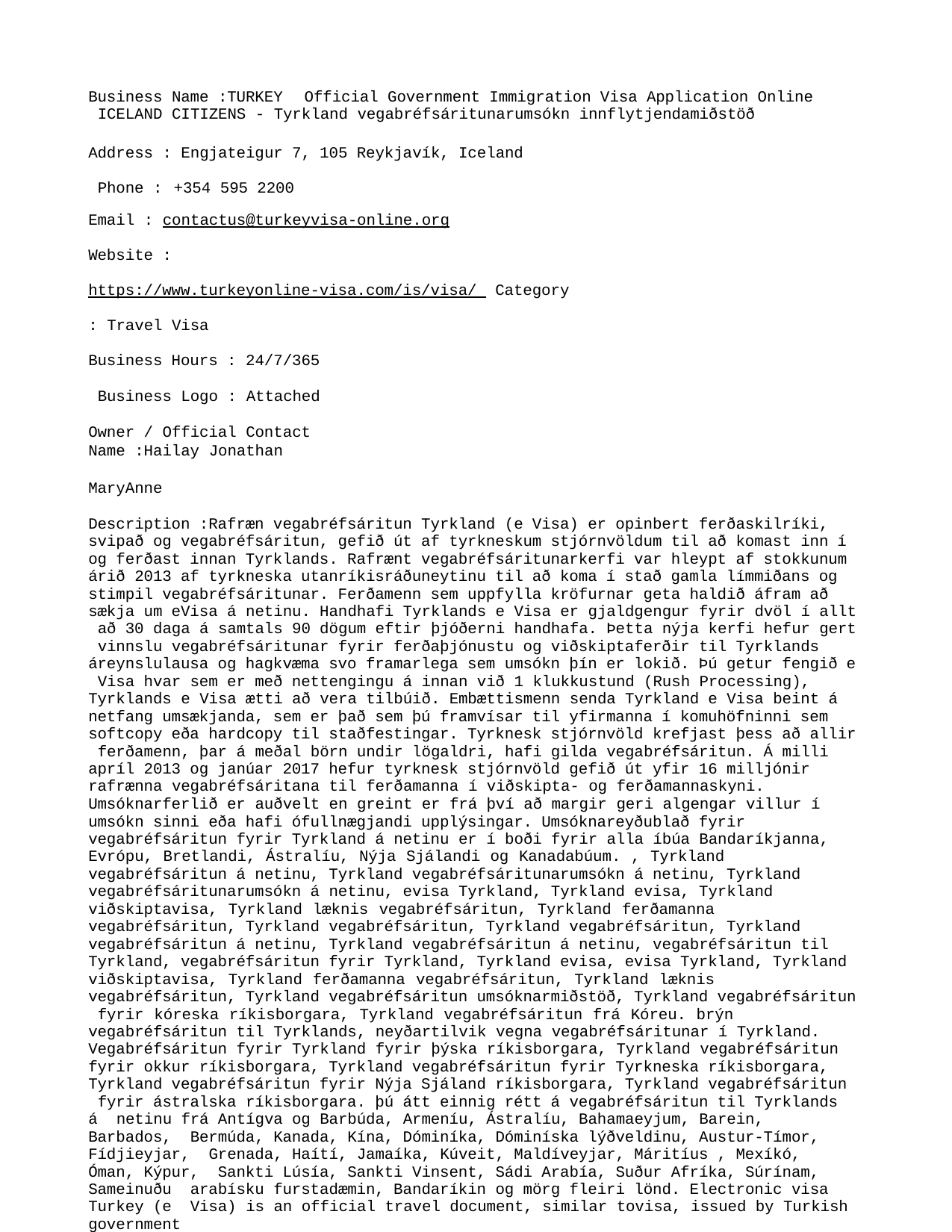

Business Name :TURKEY	Official Government Immigration Visa Application Online  ICELAND CITIZENS - Tyrkland vegabréfsáritunarumsókn innflytjendamiðstöð
Address : Engjateigur 7, 105 Reykjavík, Iceland  Phone :	+354 595 2200
Email : contactus@turkeyvisa-online.org
Website : https://www.turkeyonline-visa.com/is/visa/  Category : Travel Visa
Business Hours : 24/7/365  Business Logo : Attached

Owner / Official Contact Name :Hailay Jonathan	MaryAnne

Description :Rafræn vegabréfsáritun Tyrkland (e Visa) er opinbert ferðaskilríki,  svipað og vegabréfsáritun, gefið út af tyrkneskum stjórnvöldum til að komast inn í  og ferðast innan Tyrklands. Rafrænt vegabréfsáritunarkerfi var hleypt af stokkunum  árið 2013 af tyrkneska utanríkisráðuneytinu til að koma í stað gamla límmiðans og  stimpil vegabréfsáritunar. Ferðamenn sem uppfylla kröfurnar geta haldið áfram að  sækja um eVisa á netinu. Handhafi Tyrklands e Visa er gjaldgengur fyrir dvöl í allt  að 30 daga á samtals 90 dögum eftir þjóðerni handhafa. Þetta nýja kerfi hefur gert  vinnslu vegabréfsáritunar fyrir ferðaþjónustu og viðskiptaferðir til Tyrklands  áreynslulausa og hagkvæma svo framarlega sem umsókn þín er lokið. Þú getur fengið e  Visa hvar sem er með nettengingu á innan við 1 klukkustund (Rush Processing),  Tyrklands e Visa ætti að vera tilbúið. Embættismenn senda Tyrkland e Visa beint á  netfang umsækjanda, sem er það sem þú framvísar til yfirmanna í komuhöfninni sem  softcopy eða hardcopy til staðfestingar. Tyrknesk stjórnvöld krefjast þess að allir  ferðamenn, þar á meðal börn undir lögaldri, hafi gilda vegabréfsáritun. Á milli  apríl 2013 og janúar 2017 hefur tyrknesk stjórnvöld gefið út yfir 16 milljónir  rafrænna vegabréfsáritana til ferðamanna í viðskipta- og ferðamannaskyni.
Umsóknarferlið er auðvelt en greint er frá því að margir geri algengar villur í
umsókn sinni eða hafi ófullnægjandi upplýsingar. Umsóknareyðublað fyrir  vegabréfsáritun fyrir Tyrkland á netinu er í boði fyrir alla íbúa Bandaríkjanna,  Evrópu, Bretlandi, Ástralíu, Nýja Sjálandi og Kanadabúum. , Tyrkland  vegabréfsáritun á netinu, Tyrkland vegabréfsáritunarumsókn á netinu, Tyrkland  vegabréfsáritunarumsókn á netinu, evisa Tyrkland, Tyrkland evisa, Tyrkland  viðskiptavisa, Tyrkland læknis vegabréfsáritun, Tyrkland ferðamanna  vegabréfsáritun, Tyrkland vegabréfsáritun, Tyrkland vegabréfsáritun, Tyrkland  vegabréfsáritun á netinu, Tyrkland vegabréfsáritun á netinu, vegabréfsáritun til  Tyrkland, vegabréfsáritun fyrir Tyrkland, Tyrkland evisa, evisa Tyrkland, Tyrkland  viðskiptavisa, Tyrkland ferðamanna vegabréfsáritun, Tyrkland læknis  vegabréfsáritun, Tyrkland vegabréfsáritun umsóknarmiðstöð, Tyrkland vegabréfsáritun  fyrir kóreska ríkisborgara, Tyrkland vegabréfsáritun frá Kóreu. brýn  vegabréfsáritun til Tyrklands, neyðartilvik vegna vegabréfsáritunar í Tyrkland.
Vegabréfsáritun fyrir Tyrkland fyrir þýska ríkisborgara, Tyrkland vegabréfsáritun
fyrir okkur ríkisborgara, Tyrkland vegabréfsáritun fyrir Tyrkneska ríkisborgara,  Tyrkland vegabréfsáritun fyrir Nýja Sjáland ríkisborgara, Tyrkland vegabréfsáritun  fyrir ástralska ríkisborgara. þú átt einnig rétt á vegabréfsáritun til Tyrklands á  netinu frá Antígva og Barbúda, Armeníu, Ástralíu, Bahamaeyjum, Barein, Barbados,  Bermúda, Kanada, Kína, Dóminíka, Dóminíska lýðveldinu, Austur-Tímor, Fídjieyjar,  Grenada, Haítí, Jamaíka, Kúveit, Maldíveyjar, Máritíus , Mexíkó, Óman, Kýpur,  Sankti Lúsía, Sankti Vinsent, Sádi Arabía, Suður Afríka, Súrínam, Sameinuðu  arabísku furstadæmin, Bandaríkin og mörg fleiri lönd. Electronic visa Turkey (e  Visa) is an official travel document, similar tovisa, issued by Turkish government